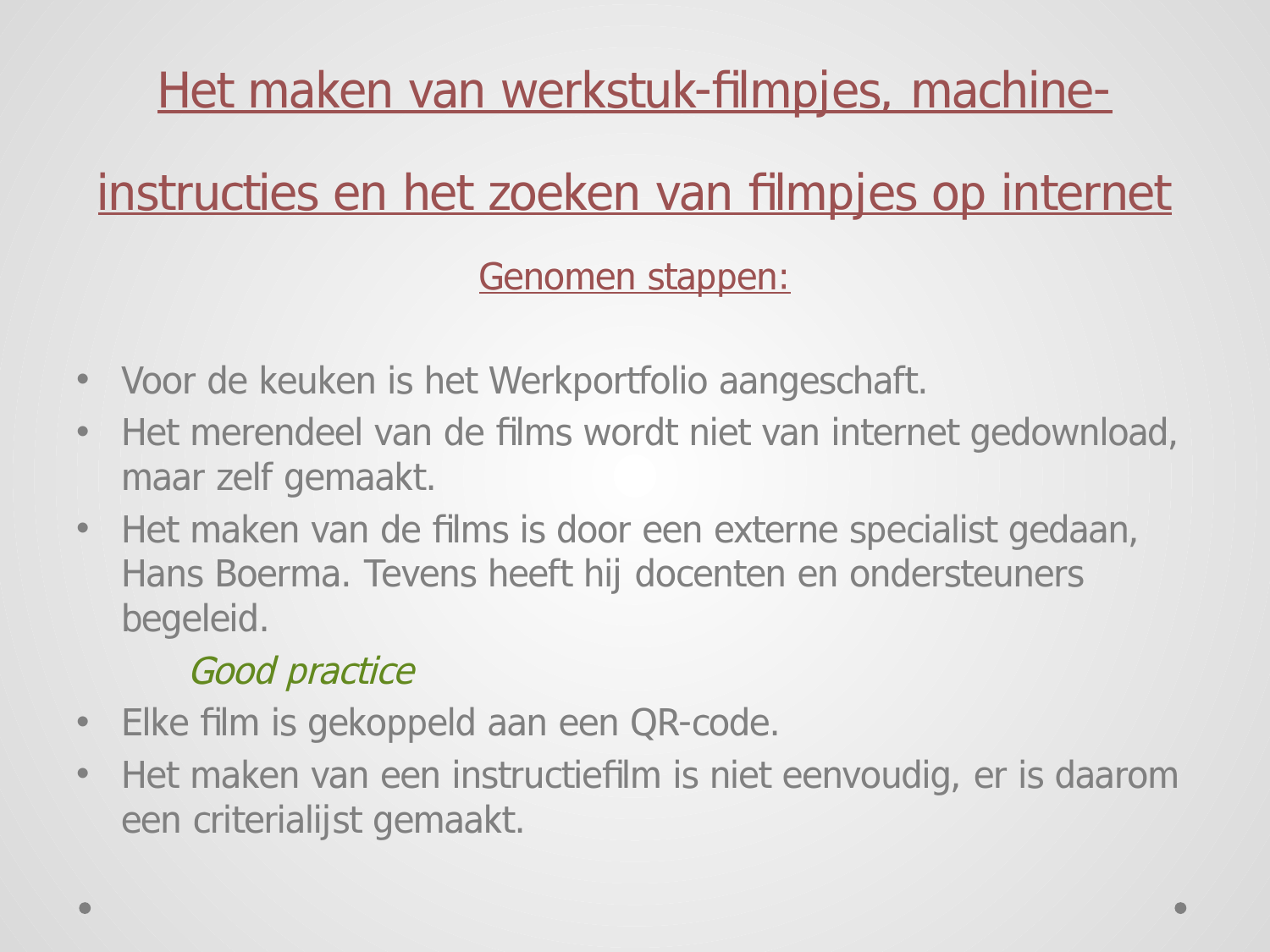

# Het maken van werkstuk-filmpjes, machine-instructies en het zoeken van filmpjes op internet
Genomen stappen:

Voor de keuken is het Werkportfolio aangeschaft.
Het merendeel van de films wordt niet van internet gedownload, maar zelf gemaakt.
Het maken van de films is door een externe specialist gedaan, Hans Boerma. Tevens heeft hij docenten en ondersteuners begeleid.
	Good practice
Elke film is gekoppeld aan een QR-code.
Het maken van een instructiefilm is niet eenvoudig, er is daarom een criterialijst gemaakt.